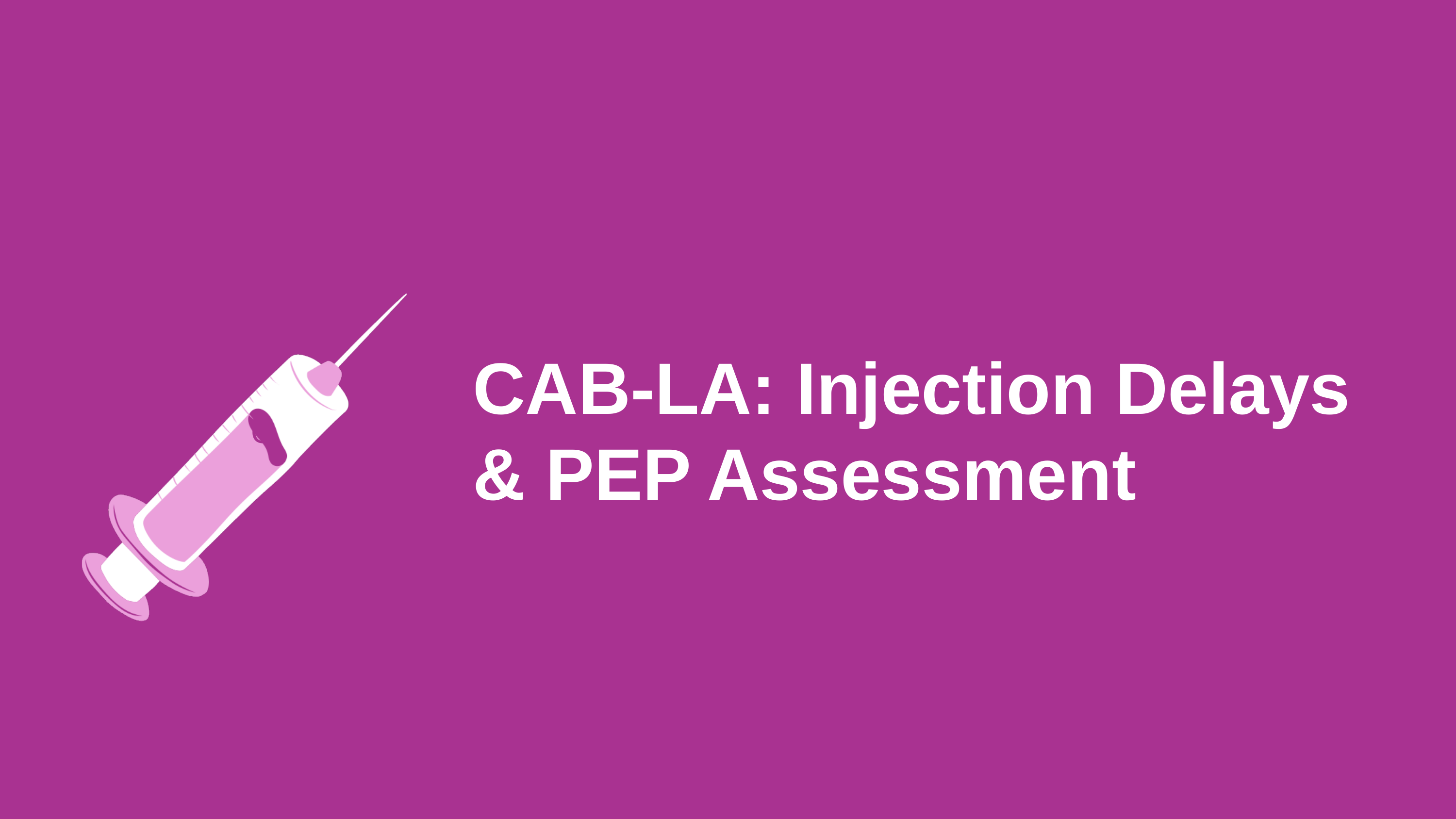

C
CAB-LA: Injection Delays & PEP Assessment